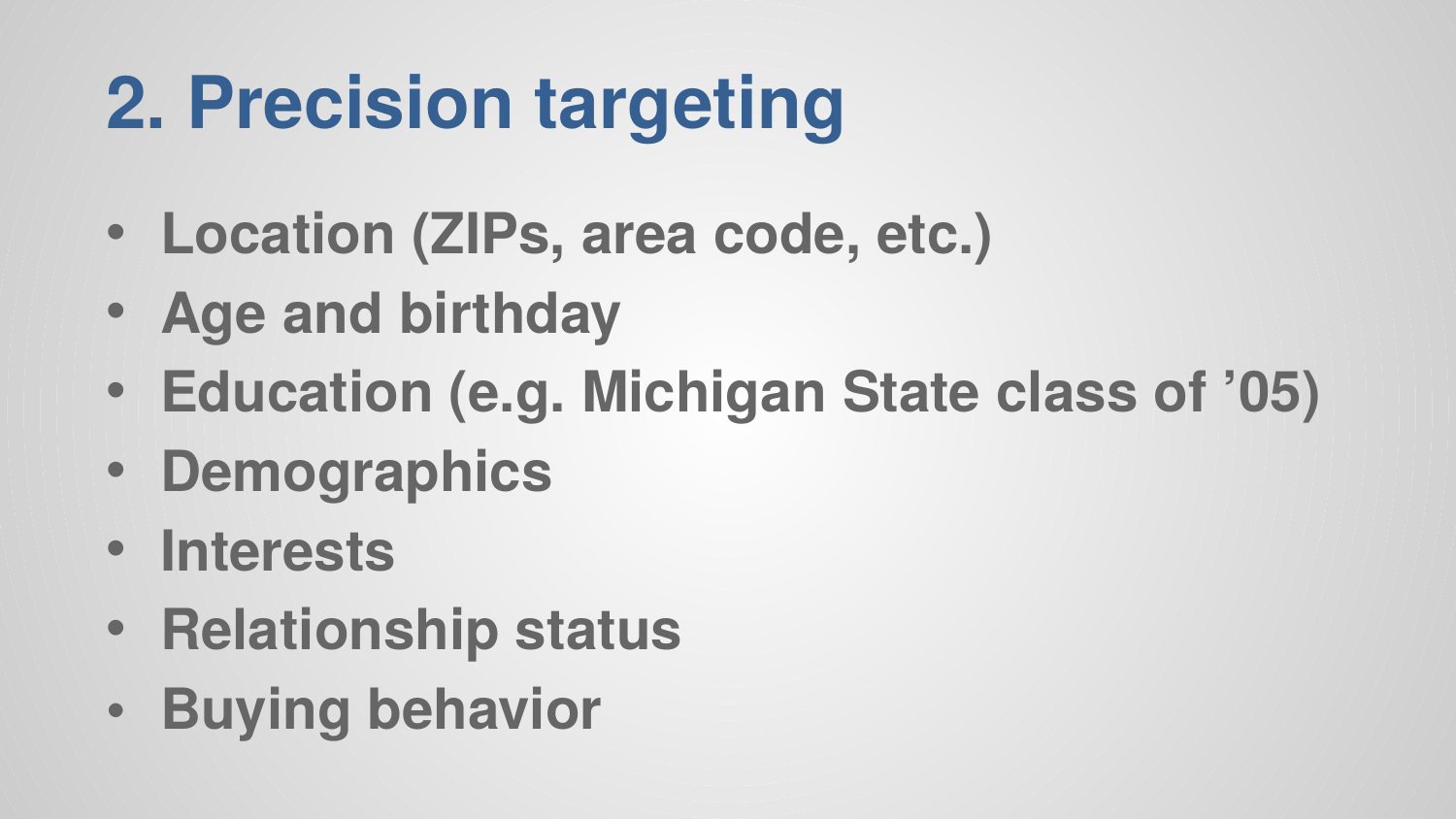

# 2. Precision targeting
Location (ZIPs, area code, etc.)
Age and birthday
Education (e.g. Michigan State class of ’05)
Demographics
Interests
Relationship status
Buying behavior